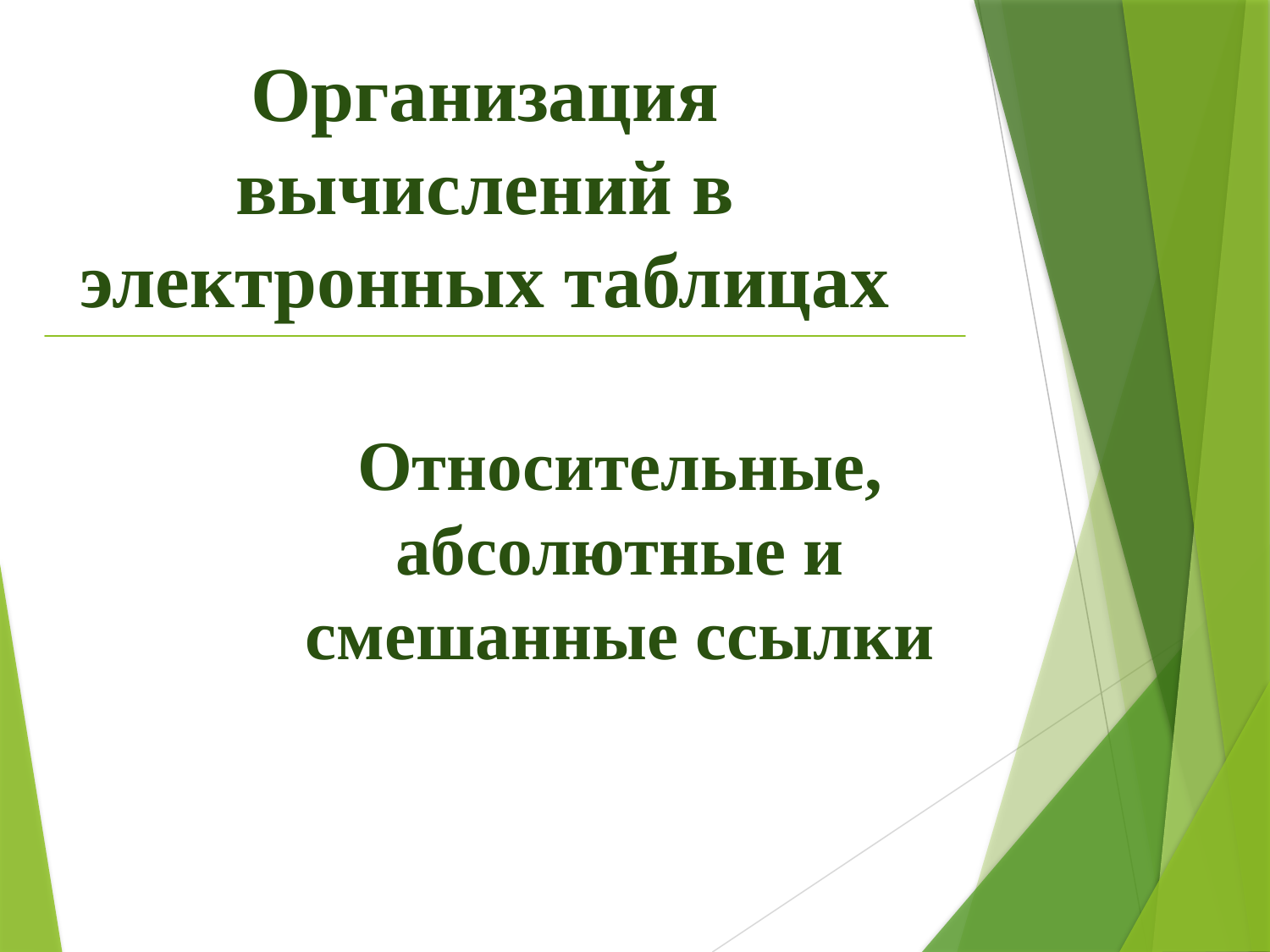

Организация вычислений в электронных таблицах
Относительные, абсолютные и смешанные ссылки